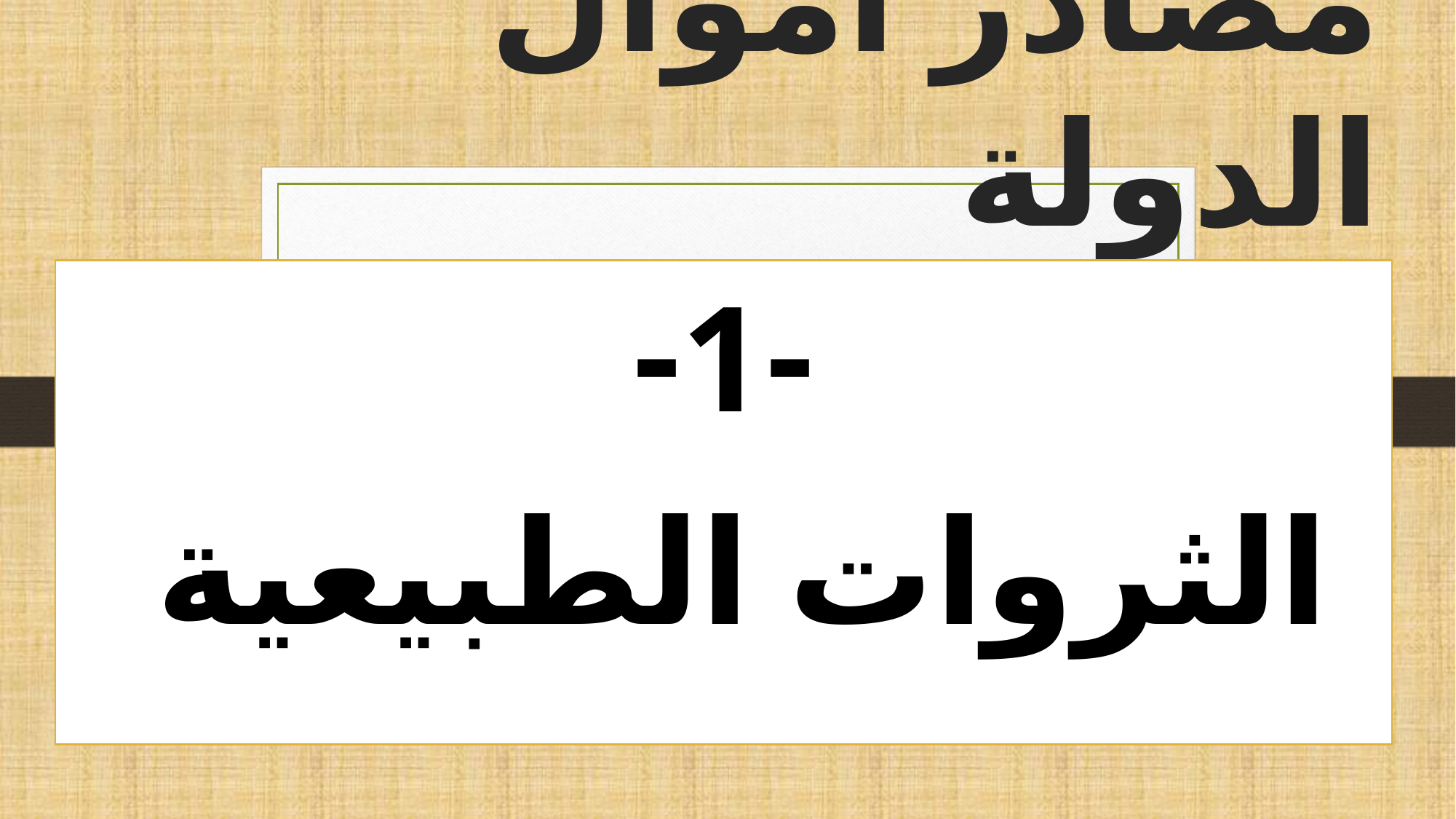

# مصادر أموال الدولة
-1-
الثروات الطبيعية